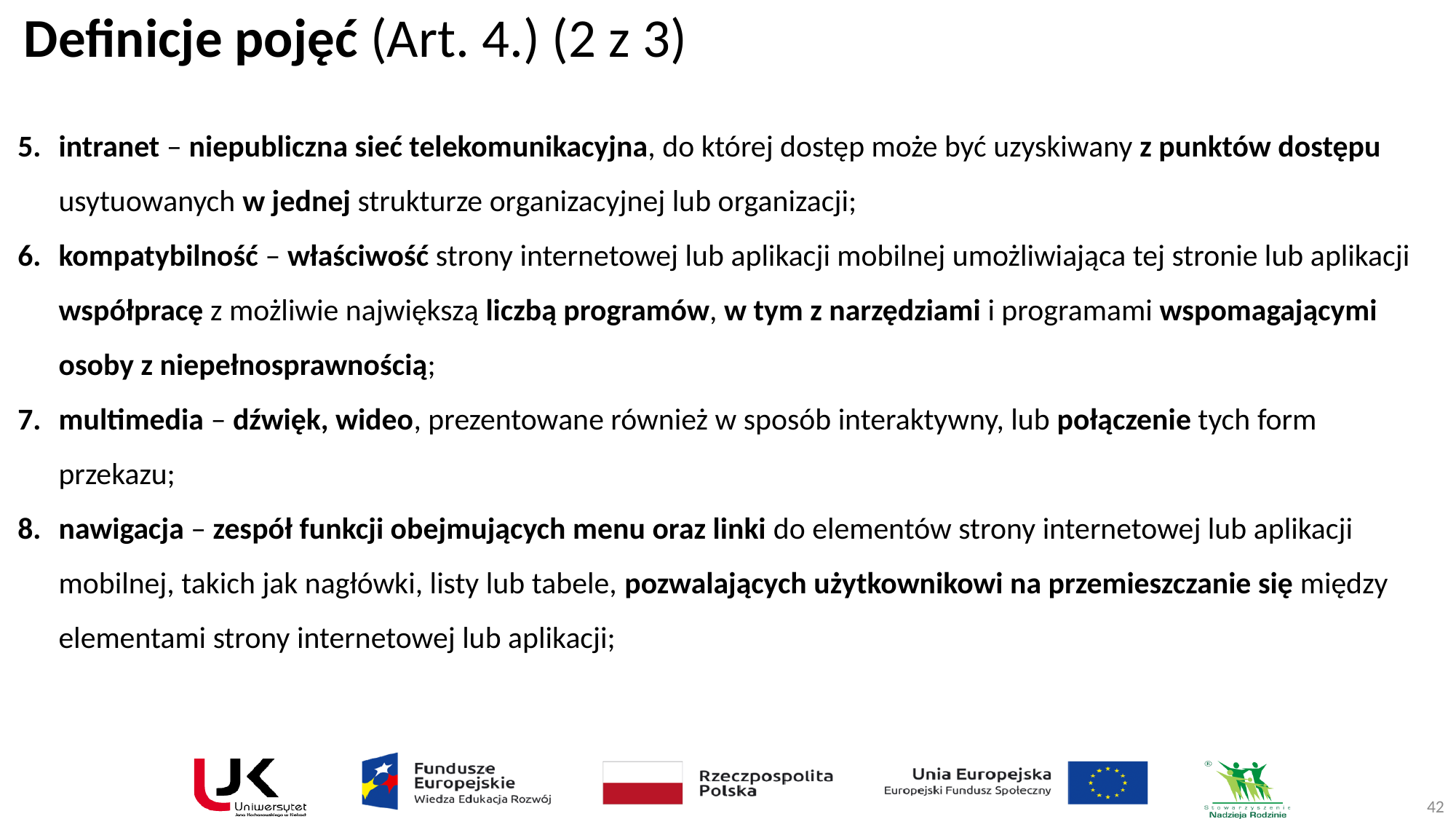

# Definicje pojęć (Art. 4.) (2 z 3)
intranet – niepubliczna sieć telekomunikacyjna, do której dostęp może być uzyskiwany z punktów dostępu usytuowanych w jednej strukturze organizacyjnej lub organizacji;
kompatybilność – właściwość strony internetowej lub aplikacji mobilnej umożliwiająca tej stronie lub aplikacji współpracę z możliwie największą liczbą programów, w tym z narzędziami i programami wspomagającymi osoby z niepełnosprawnością;
multimedia – dźwięk, wideo, prezentowane również w sposób interaktywny, lub połączenie tych form przekazu;
nawigacja – zespół funkcji obejmujących menu oraz linki do elementów strony internetowej lub aplikacji mobilnej, takich jak nagłówki, listy lub tabele, pozwalających użytkownikowi na przemieszczanie się między elementami strony internetowej lub aplikacji;
42